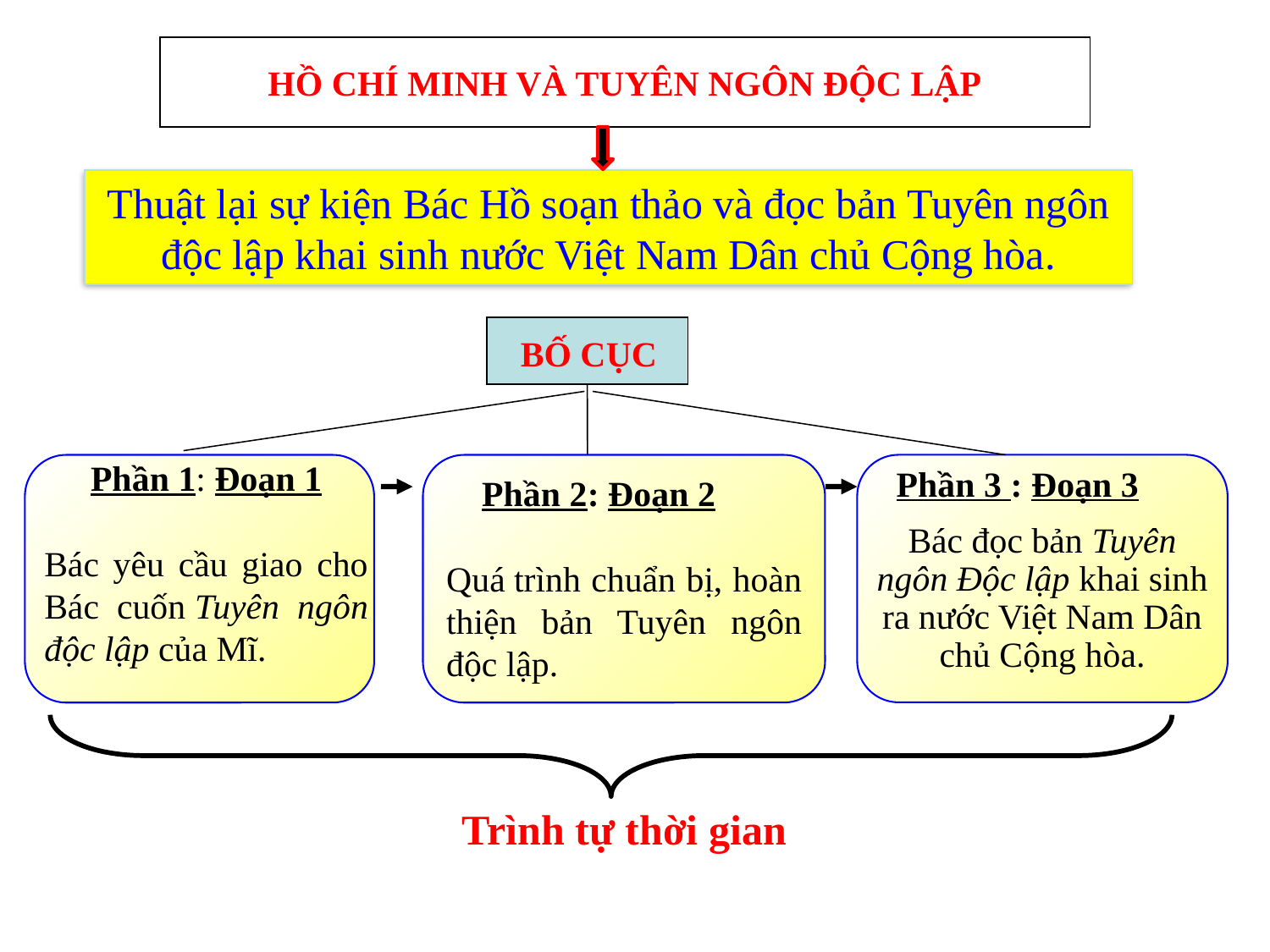

HỒ CHÍ MINH VÀ TUYÊN NGÔN ĐỘC LẬP

Thuật lại sự kiện Bác Hồ soạn thảo và đọc bản Tuyên ngôn độc lập khai sinh nước Việt Nam Dân chủ Cộng hòa.

BỐ CỤC

Phần 1: Đoạn 1

Bác yêu cầu giao cho Bác cuốn Tuyên ngôn độc lập của Mĩ.

   Phần 3 : Đoạn 3
Bác đọc bản Tuyên ngôn Độc lập khai sinh ra nước Việt Nam Dân chủ Cộng hòa.
    Phần 2: Đoạn 2

Quá trình chuẩn bị, hoàn thiện bản Tuyên ngôn độc lập.

Trình tự thời gian